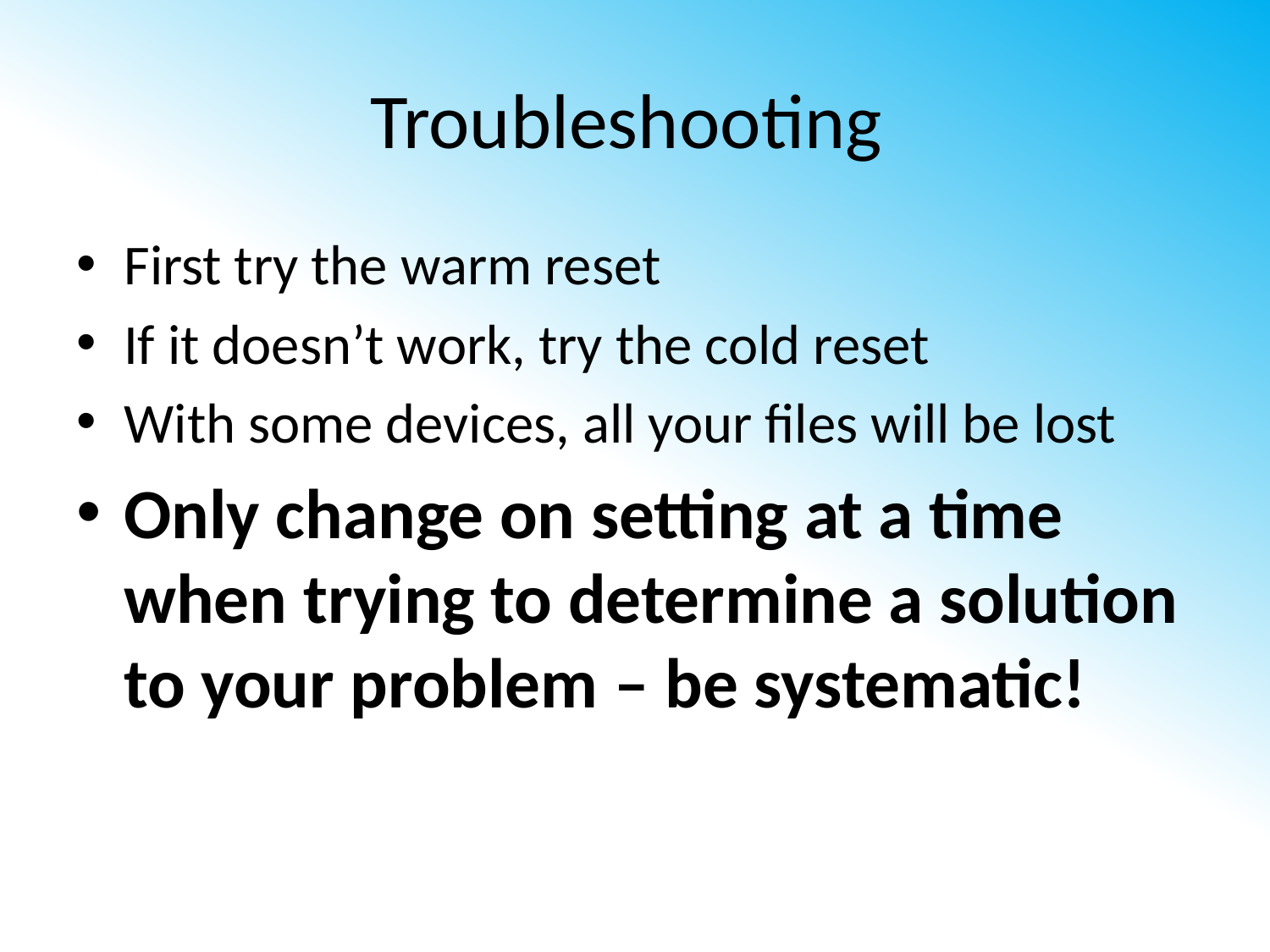

# Troubleshooting
First try the warm reset
If it doesn’t work, try the cold reset
With some devices, all your files will be lost
Only change on setting at a time when trying to determine a solution to your problem – be systematic!